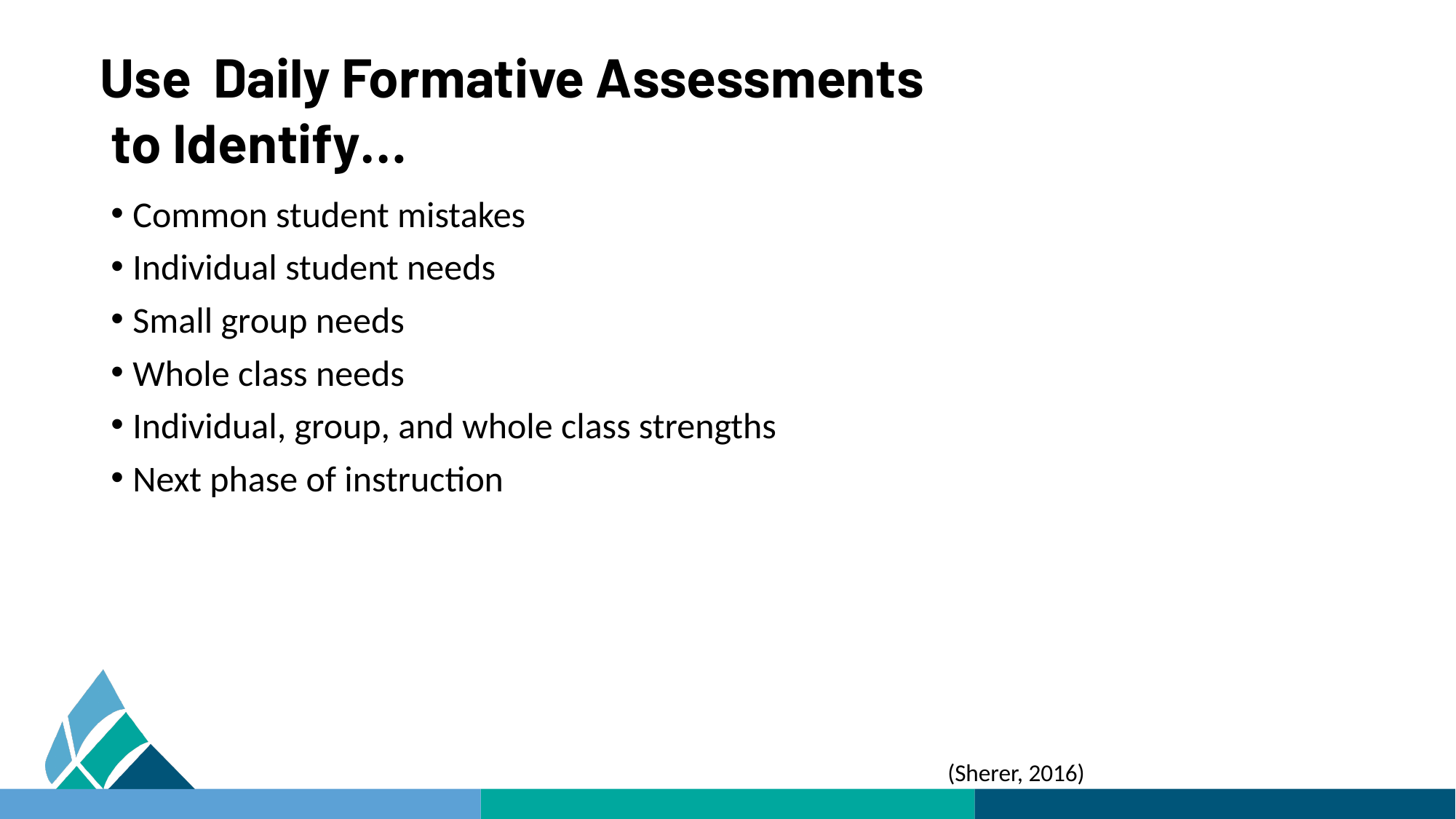

# Use  Daily Formative Assessments to Identify…
Common student mistakes
Individual student needs
Small group needs
Whole class needs
Individual, group, and whole class strengths
Next phase of instruction

(Sherer, 2016)